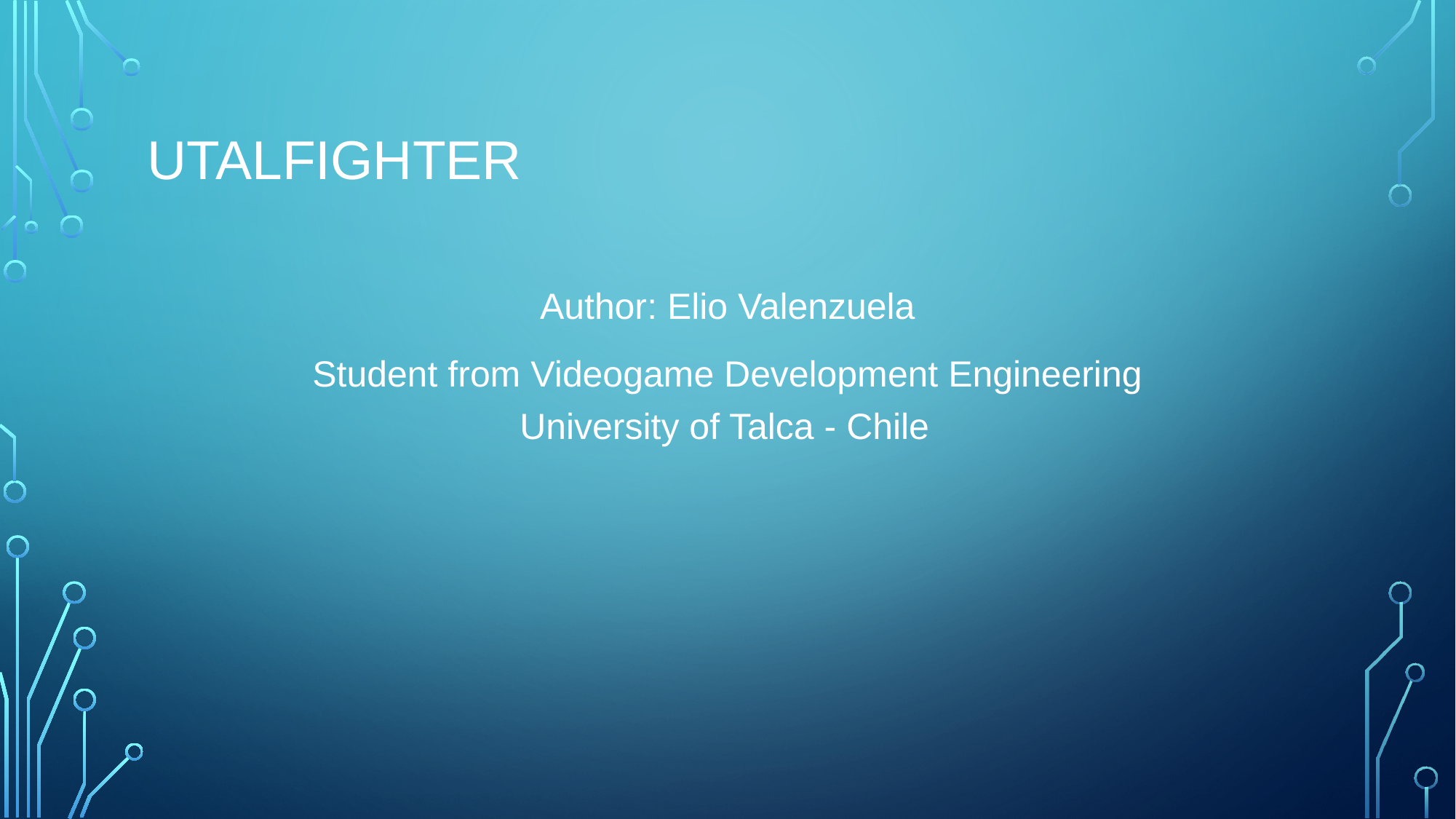

# UtalFighter
Author: Elio Valenzuela
Student from Videogame Development Engineering
University of Talca - Chile